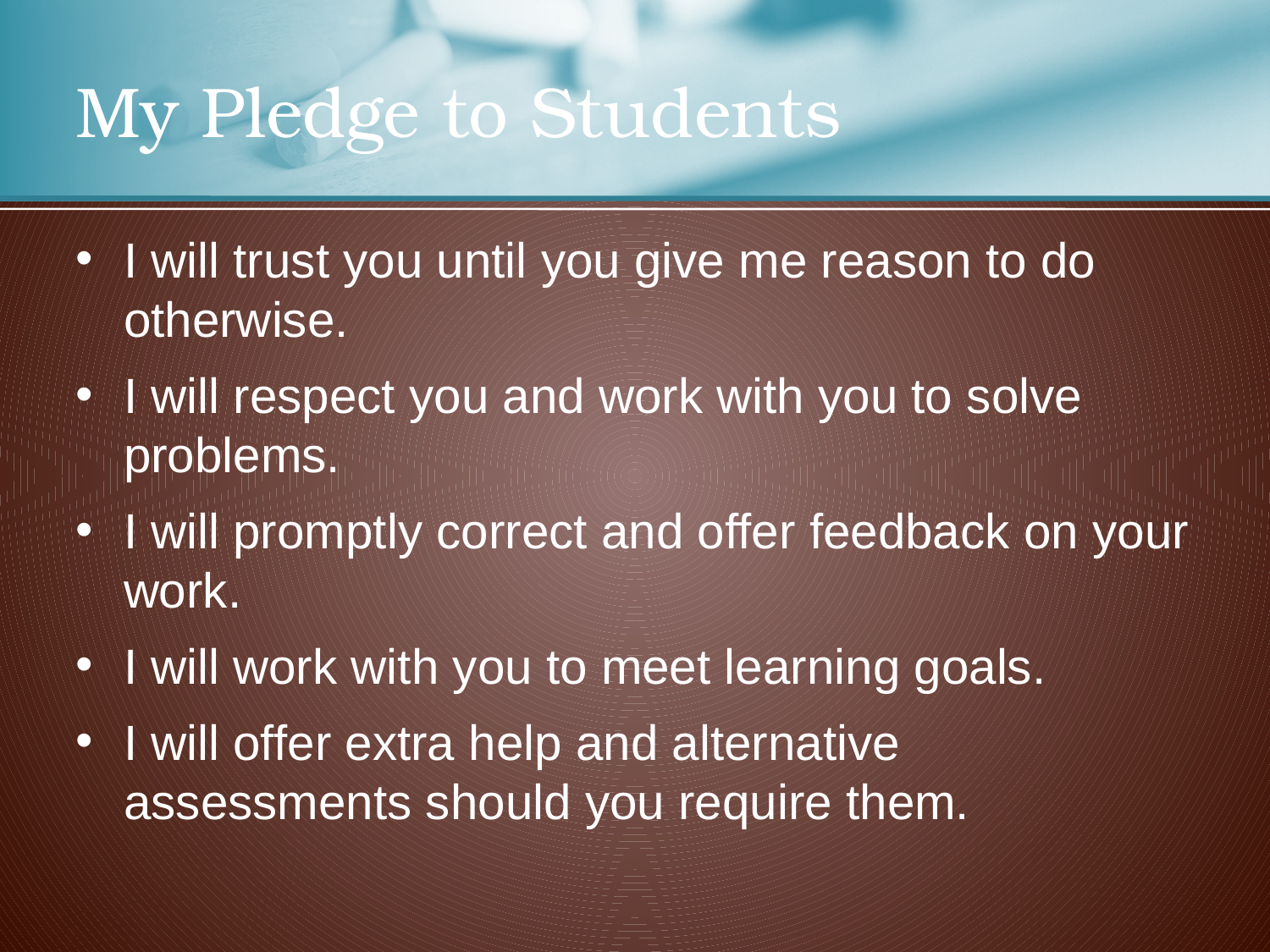

# My Pledge to Students
I will trust you until you give me reason to do otherwise.
I will respect you and work with you to solve problems.
I will promptly correct and offer feedback on your work.
I will work with you to meet learning goals.
I will offer extra help and alternative assessments should you require them.